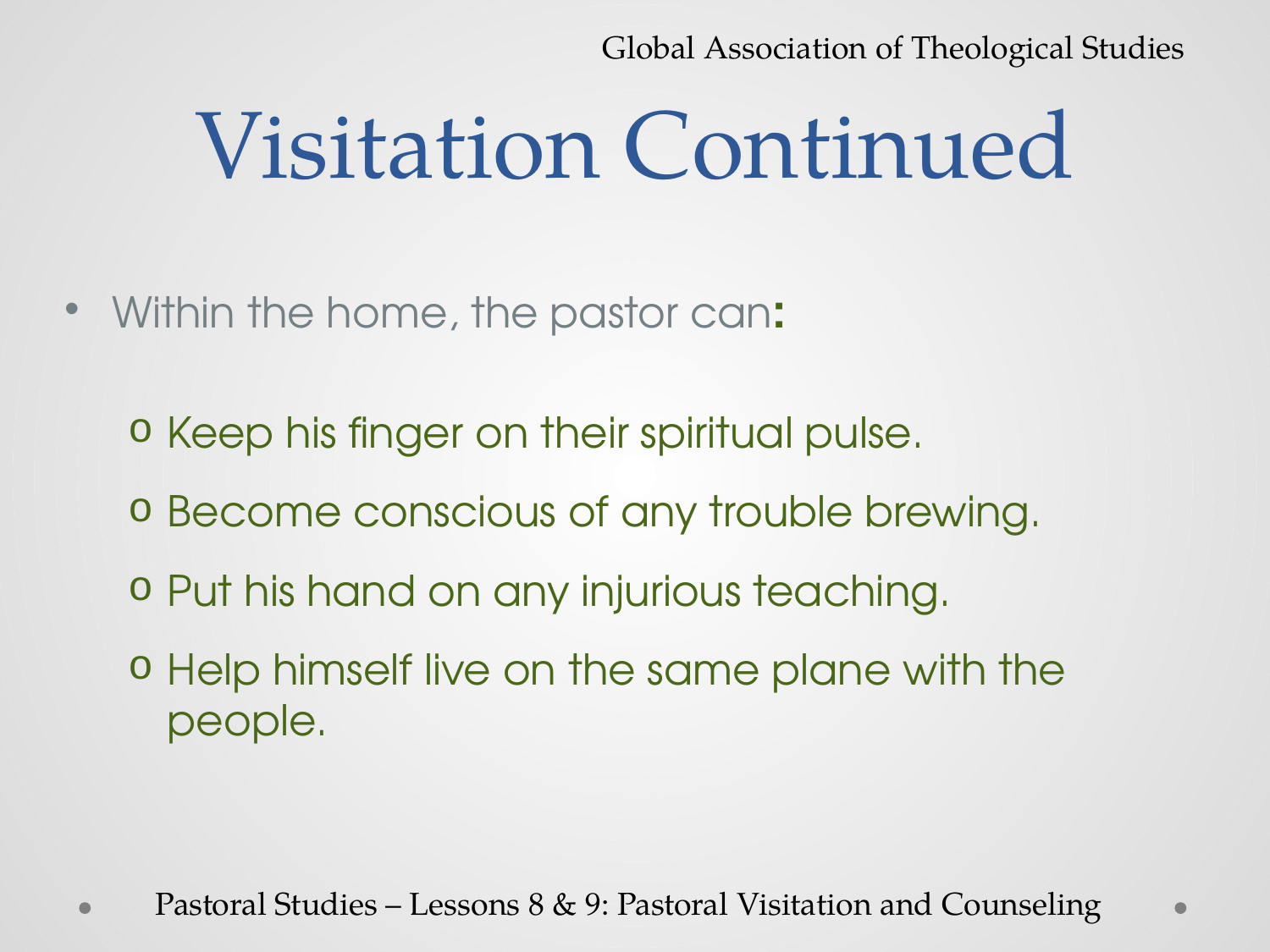

Global Association of Theological Studies
# Visitation Continued

Within the home, the pastor can:

Keep his finger on their spiritual pulse.

Become conscious of any trouble brewing.

Put his hand on any injurious teaching.

Help himself live on the same plane with the people.
Pastoral Studies – Lessons 8 & 9: Pastoral Visitation and Counseling